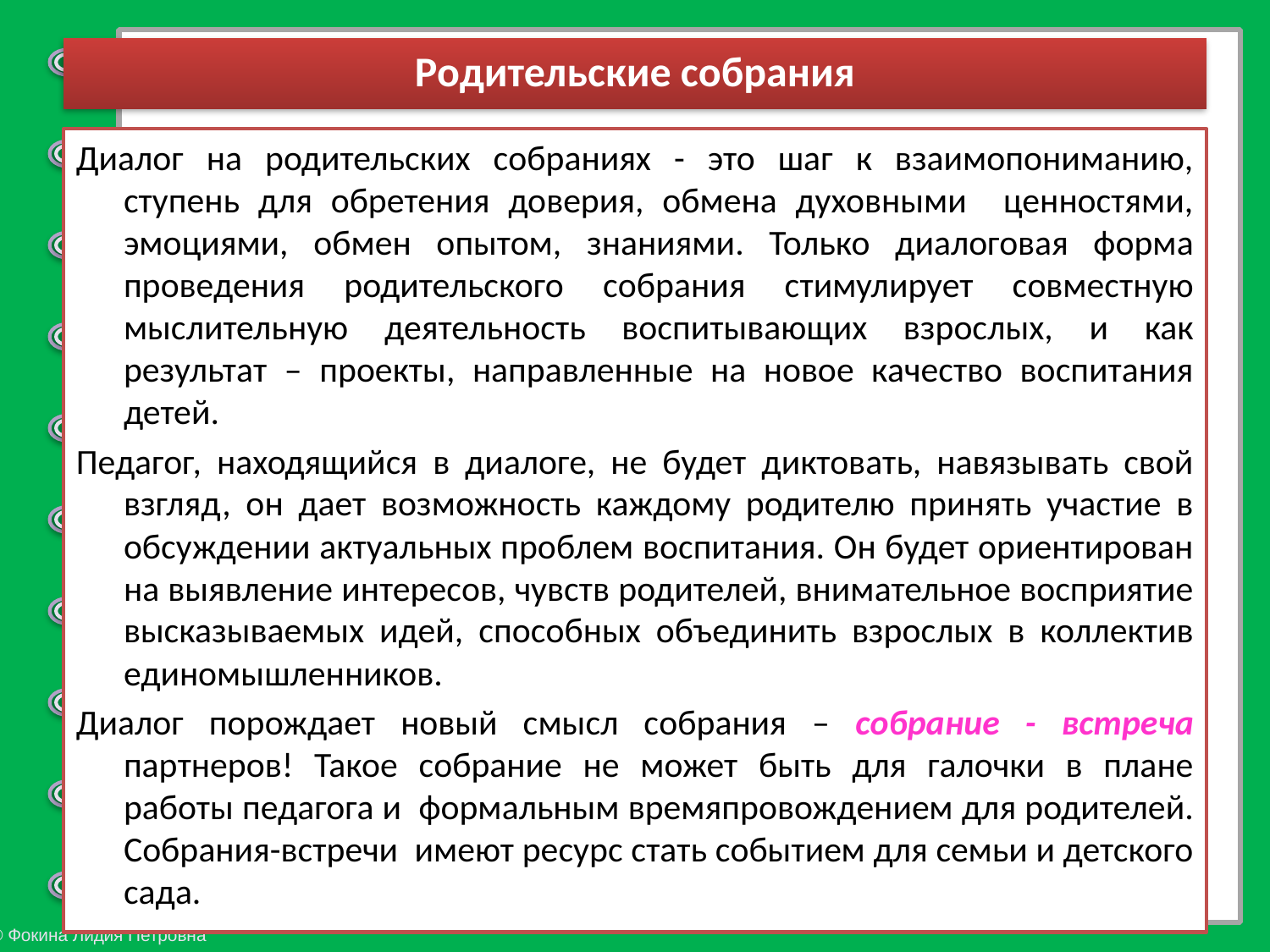

# Родительские собрания
Диалог на родительских собраниях - это шаг к взаимопониманию, ступень для обретения доверия, обмена духовными  ценностями, эмоциями, обмен опытом, знаниями. Только диалоговая форма проведения родительского собрания стимулирует совместную мыслительную деятельность воспитывающих взрослых, и как результат – проекты, направленные на новое качество воспитания детей.
Педагог, находящийся в диалоге, не будет диктовать, навязывать свой взгляд, он дает возможность каждому родителю принять участие в обсуждении актуальных проблем воспитания. Он будет ориентирован на выявление интересов, чувств родителей, внимательное восприятие высказываемых идей, способных объединить взрослых в коллектив единомышленников.
Диалог порождает новый смысл собрания – собрание - встреча партнеров! Такое собрание не может быть для галочки в плане работы педагога и  формальным времяпровождением для родителей. Собрания-встречи  имеют ресурс стать событием для семьи и детского сада.